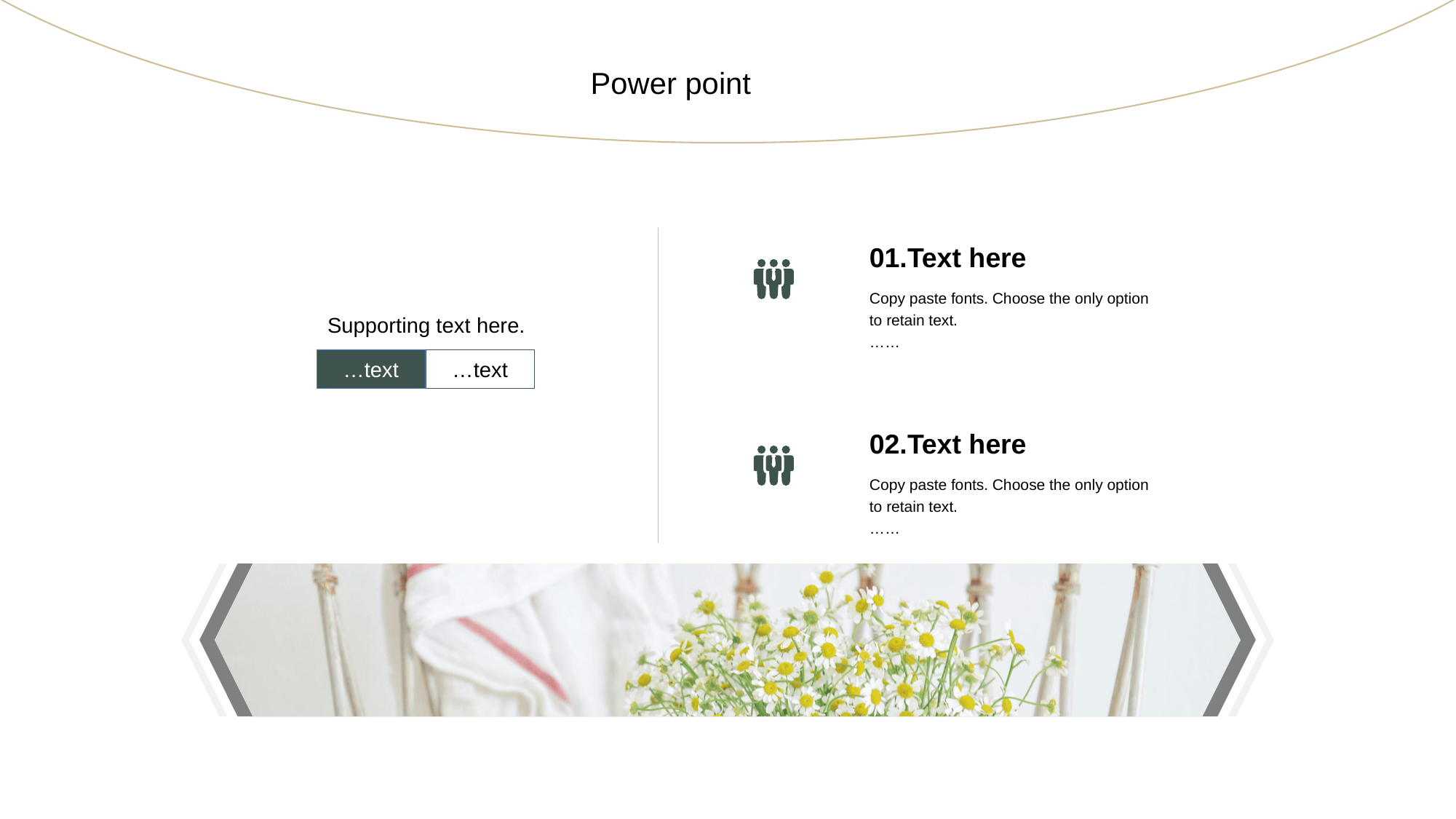

Power point
01.Text here

Copy paste fonts. Choose the only option to retain text.
……
Supporting text here.
…text
…text
02.Text here

Copy paste fonts. Choose the only option to retain text.
……